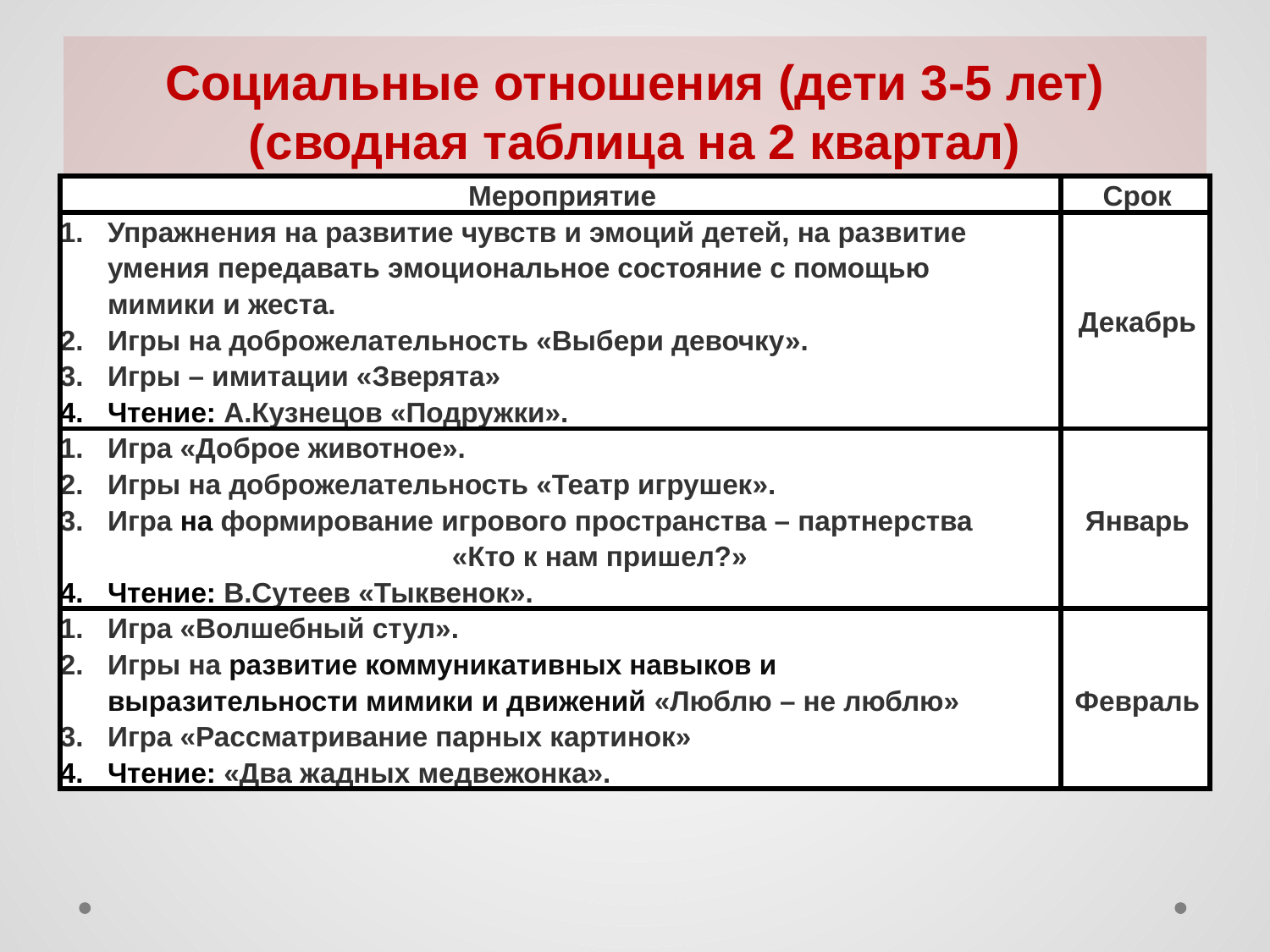

# Социальные отношения (дети 3-5 лет) (сводная таблица на 2 квартал)
| Мероприятие | Срок |
| --- | --- |
| Упражнения на развитие чувств и эмоций детей, на развитие умения передавать эмоциональное состояние с помощью мимики и жеста. Игры на доброжелательность «Выбери девочку». Игры – имитации «Зверята» Чтение: А.Кузнецов «Подружки». | Декабрь |
| Игра «Доброе животное». Игры на доброжелательность «Театр игрушек». Игра на формирование игрового пространства – партнерства «Кто к нам пришел?» Чтение: В.Сутеев «Тыквенок». | Январь |
| Игра «Волшебный стул». Игры на развитие коммуникативных навыков и выразительности мимики и движений «Люблю – не люблю» Игра «Рассматривание парных картинок» Чтение: «Два жадных медвежонка». | Февраль |